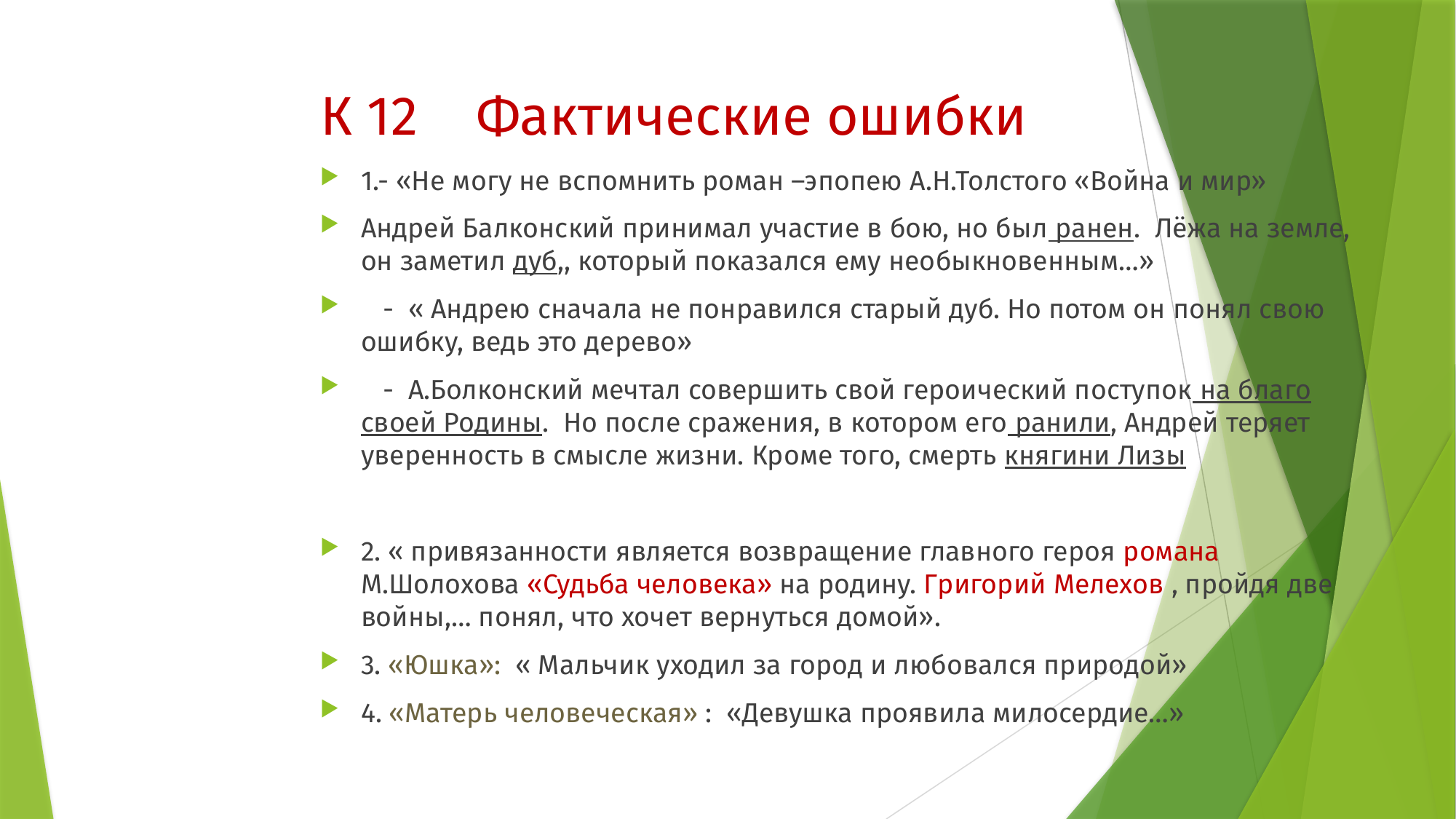

# К 12    Фактические ошибки
1.- «Не могу не вспомнить роман –эпопею А.Н.Толстого «Война и мир»
Андрей Балконский принимал участие в бою, но был ранен.  Лёжа на земле, он заметил дуб,, который показался ему необыкновенным…»
   -  « Андрею сначала не понравился старый дуб. Но потом он понял свою ошибку, ведь это дерево»
   -  А.Болконский мечтал совершить свой героический поступок на благо своей Родины.  Но после сражения, в котором его ранили, Андрей теряет уверенность в смысле жизни. Кроме того, смерть княгини Лизы

2. « привязанности является возвращение главного героя романа М.Шолохова «Судьба человека» на родину. Григорий Мелехов , пройдя две войны,… понял, что хочет вернуться домой».
3. «Юшка»:  « Мальчик уходил за город и любовался природой»
4. «Матерь человеческая» :  «Девушка проявила милосердие…»